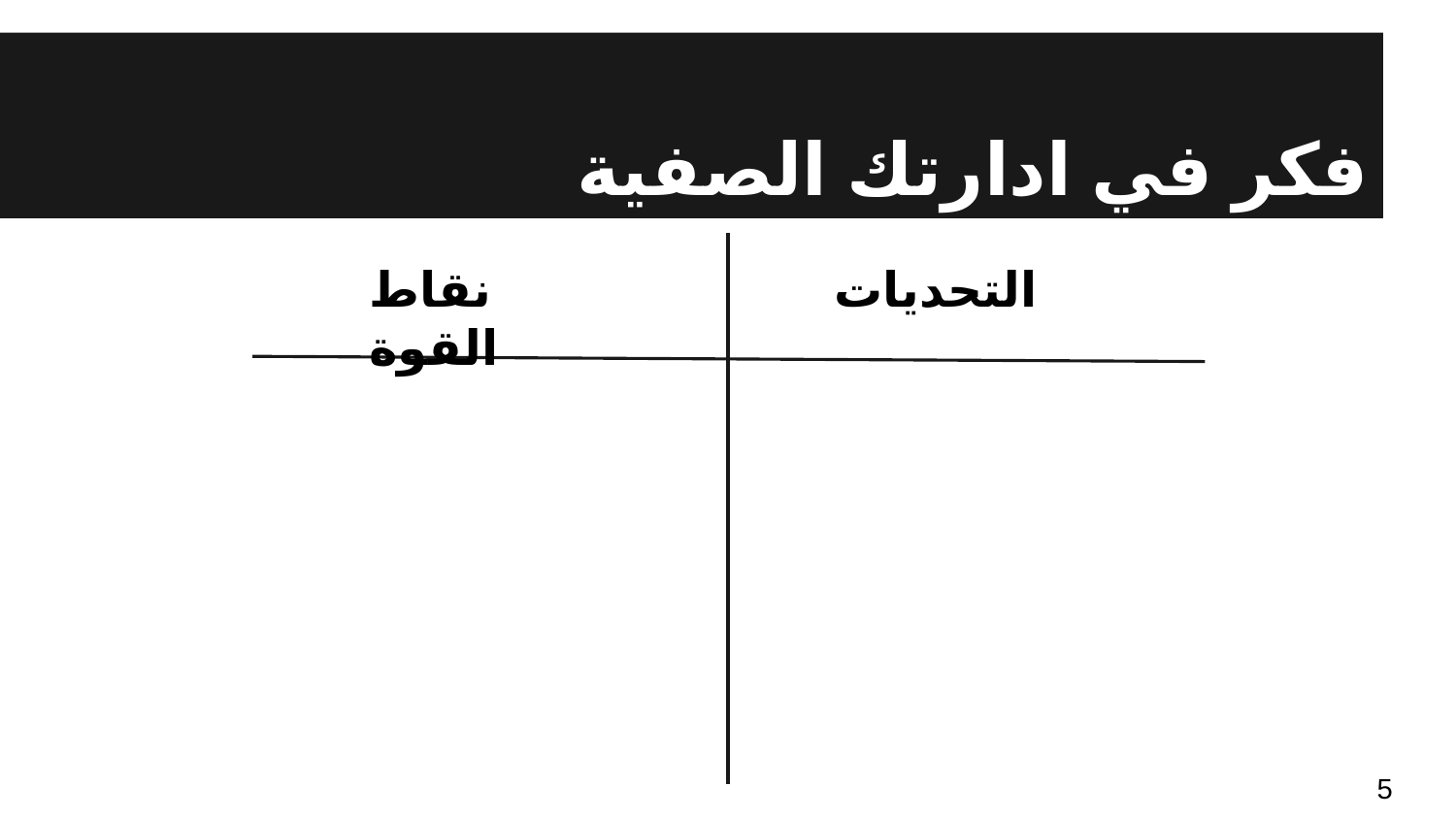

# فكر في ادارتك الصفية
نقاط القوة
التحديات
5